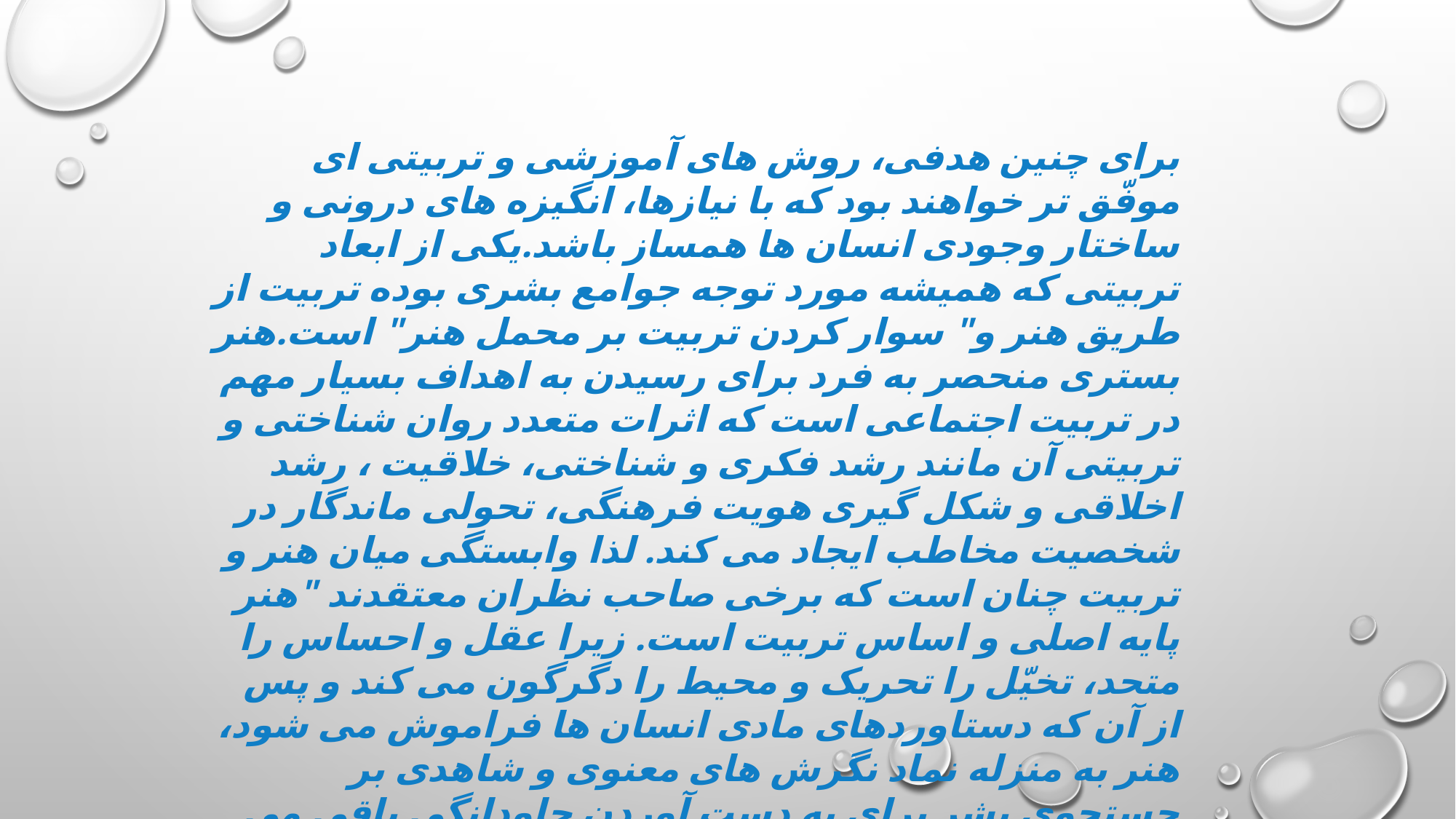

برای چنین هدفی، روش های آموزشی و تربیتی ای موفّق تر خواهند بود که با نیازها، انگیزه های درونی و ساختار وجودی انسان ها همساز باشد.یکی از ابعاد تربیتی که همیشه مورد توجه جوامع بشری بوده تربیت از طریق هنر و" سوار کردن تربیت بر محمل هنر" است.هنر بستری منحصر به فرد برای رسیدن به اهداف بسیار مهم در تربیت اجتماعی است که اثرات متعدد روان شناختی و تربیتی آن مانند رشد فکری و شناختی، خلاقیت ، رشد اخلاقی و شکل گیری هویت فرهنگی، تحولی ماندگار در شخصیت مخاطب ایجاد می کند. لذا وابستگی میان هنر و تربیت چنان است که برخی صاحب نظران معتقدند "هنر پایه اصلی و اساس تربیت است. زیرا عقل و احساس را متحد، تخیّل را تحریک و محیط را دگرگون می کند و پس از آن که دستاوردهای مادی انسان ها فراموش می شود، هنر به منزله نماد نگرش های معنوی و شاهدی بر جستجوی بشر برای به دست آوردن جاودانگی باقی می ماند".